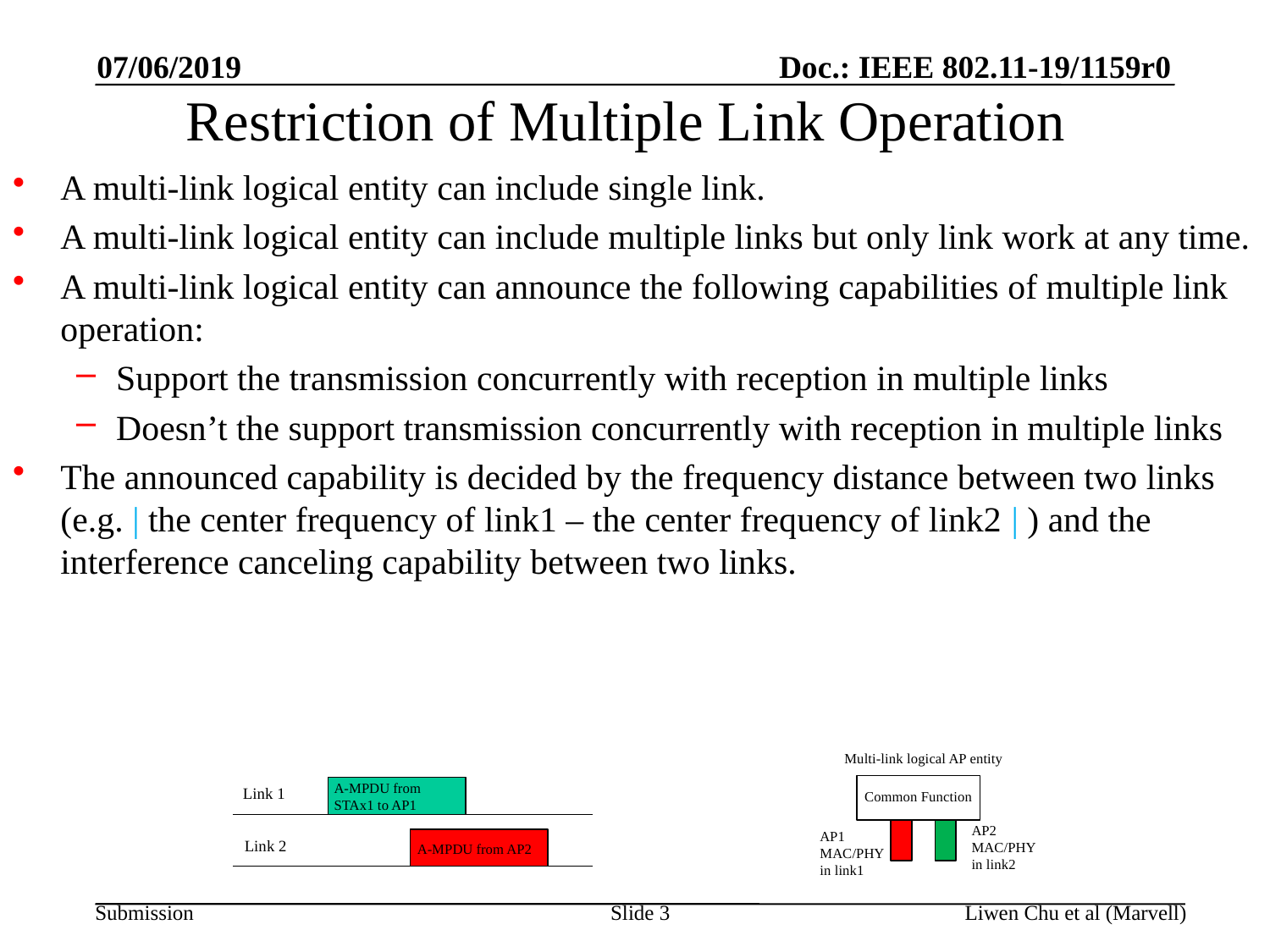

07/06/2019
# Restriction of Multiple Link Operation
A multi-link logical entity can include single link.
A multi-link logical entity can include multiple links but only link work at any time.
A multi-link logical entity can announce the following capabilities of multiple link operation:
Support the transmission concurrently with reception in multiple links
Doesn’t the support transmission concurrently with reception in multiple links
The announced capability is decided by the frequency distance between two links (e.g. | the center frequency of link1 – the center frequency of link2 | ) and the interference canceling capability between two links.

Multi-link logical AP entity
A-MPDU from STAx1 to AP1

Link 1

Common Function
AP2 MAC/PHY in link2
AP1 MAC/PHY in link1
Link 2

A-MPDU from AP2
Slide 3
Liwen Chu et al (Marvell)